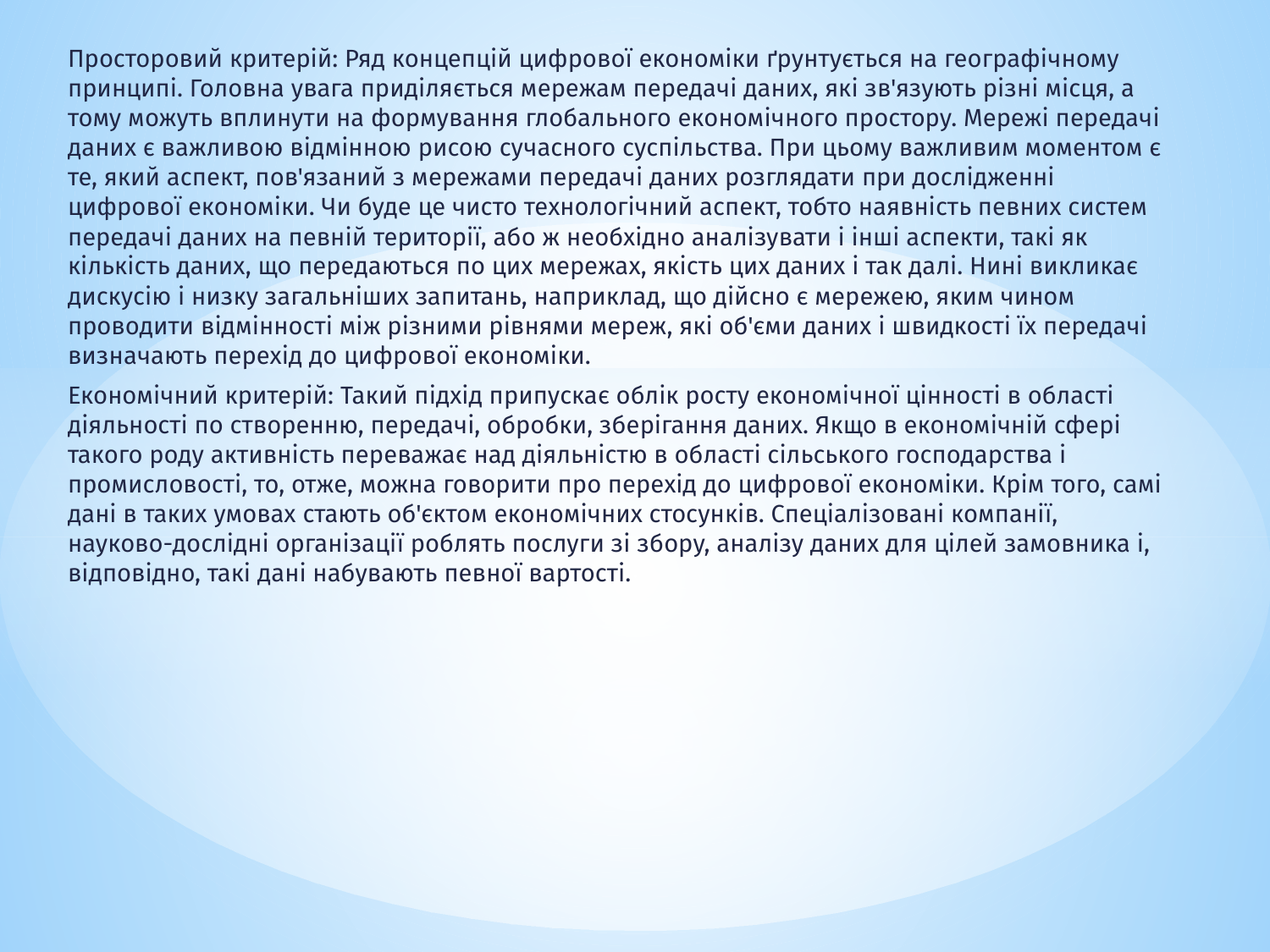

Просторовий критерій: Ряд концепцій цифрової економіки ґрунтується на географічному принципі. Головна увага приділяється мережам передачі даних, які зв'язують різні місця, а тому можуть вплинути на формування глобального економічного простору. Мережі передачі даних є важливою відмінною рисою сучасного суспільства. При цьому важливим моментом є те, який аспект, пов'язаний з мережами передачі даних розглядати при дослідженні цифрової економіки. Чи буде це чисто технологічний аспект, тобто наявність певних систем передачі даних на певній території, або ж необхідно аналізувати і інші аспекти, такі як кількість даних, що передаються по цих мережах, якість цих даних і так далі. Нині викликає дискусію і низку загальніших запитань, наприклад, що дійсно є мережею, яким чином проводити відмінності між різними рівнями мереж, які об'єми даних і швидкості їх передачі визначають перехід до цифрової економіки.
Економічний критерій: Такий підхід припускає облік росту економічної цінності в області діяльності по створенню, передачі, обробки, зберігання даних. Якщо в економічній сфері такого роду активність переважає над діяльністю в області сільського господарства і промисловості, то, отже, можна говорити про перехід до цифрової економіки. Крім того, самі дані в таких умовах стають об'єктом економічних стосунків. Спеціалізовані компанії, науково-дослідні організації роблять послуги зі збору, аналізу даних для цілей замовника і, відповідно, такі дані набувають певної вартості.